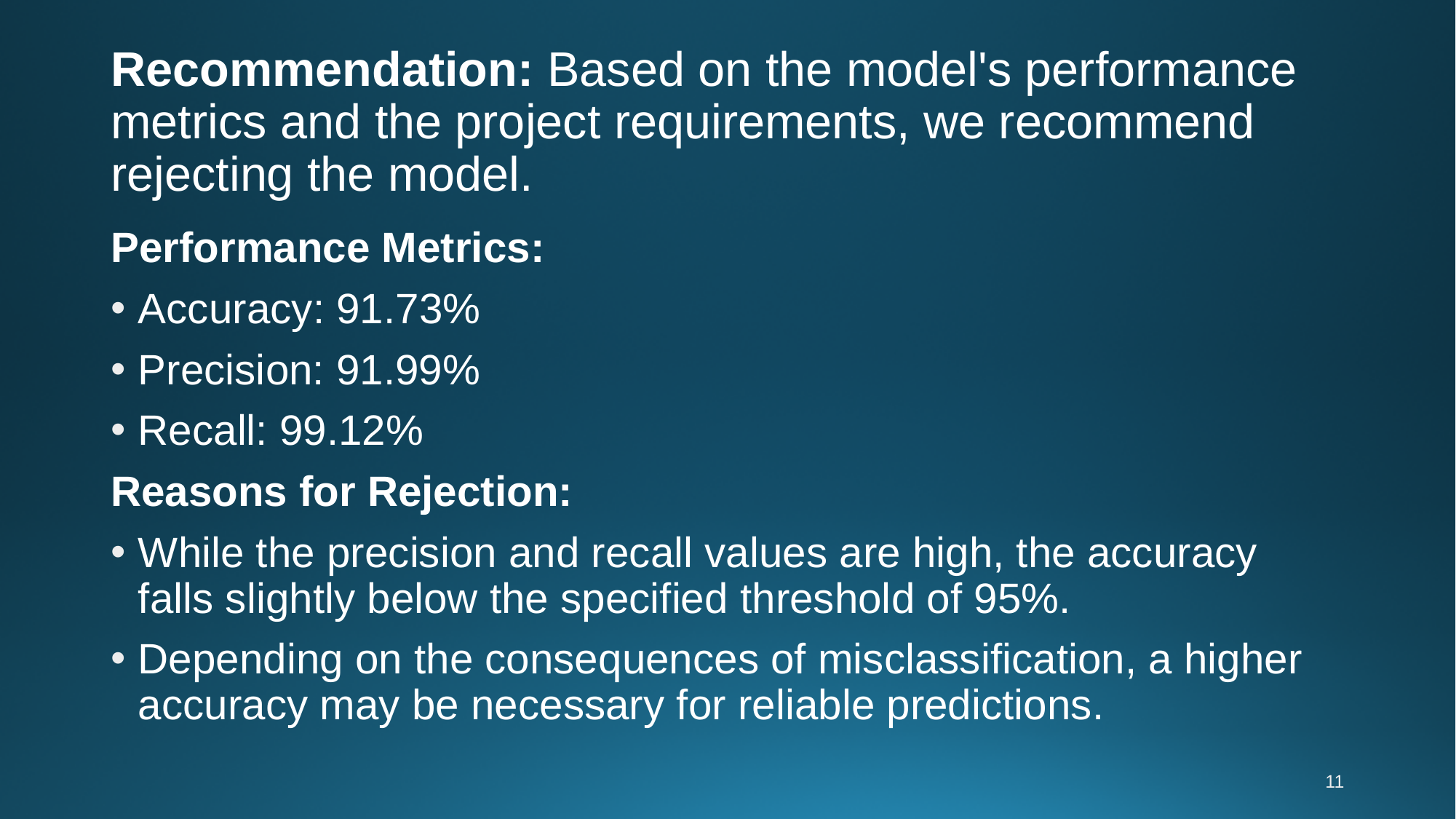

# Recommendation: Based on the model's performance metrics and the project requirements, we recommend rejecting the model.
Performance Metrics:
Accuracy: 91.73%
Precision: 91.99%
Recall: 99.12%
Reasons for Rejection:
While the precision and recall values are high, the accuracy falls slightly below the specified threshold of 95%.
Depending on the consequences of misclassification, a higher accuracy may be necessary for reliable predictions.
11